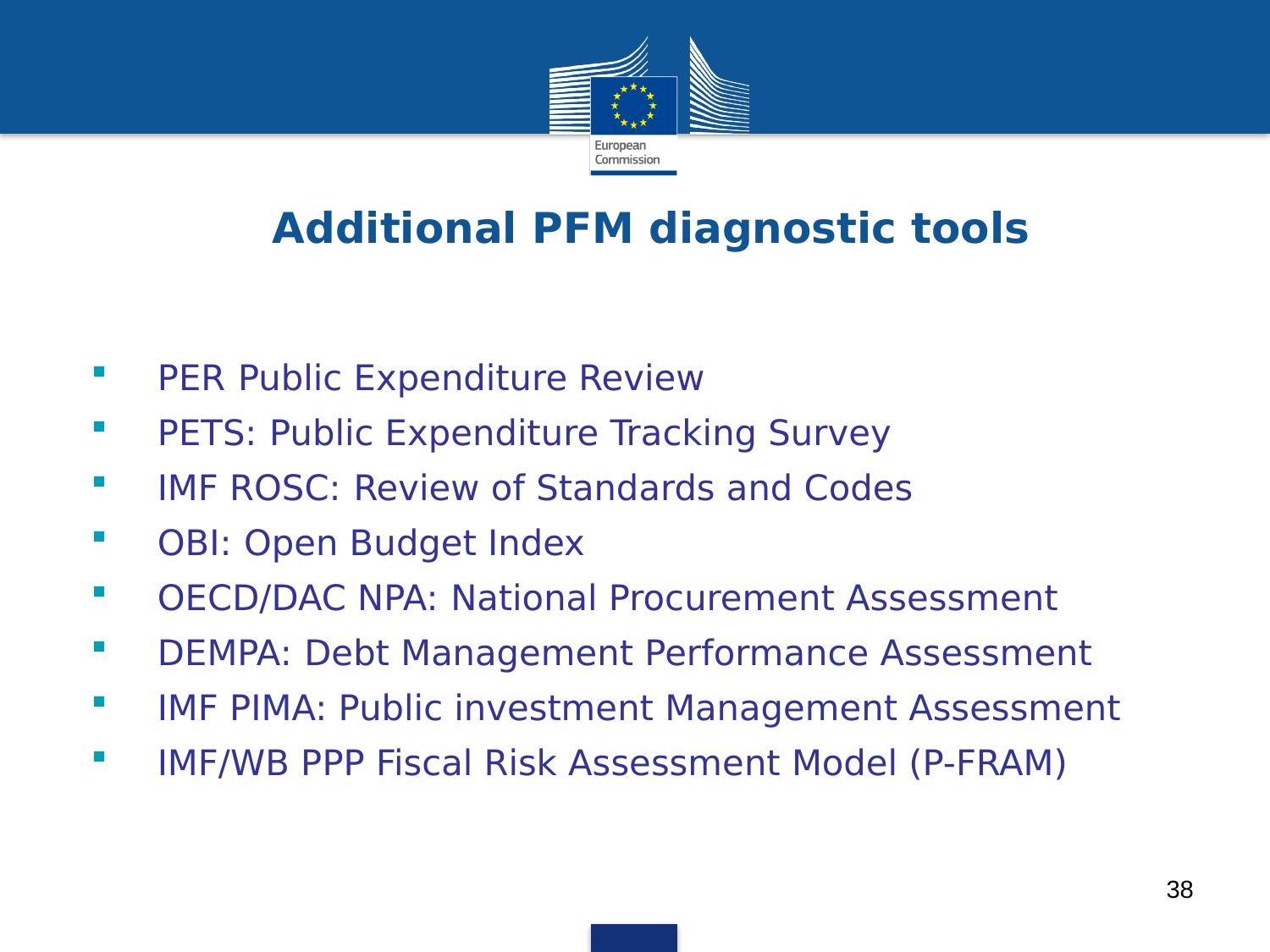

# Additional PFM diagnostic tools
PER Public Expenditure Review
PETS: Public Expenditure Tracking Survey
IMF ROSC: Review of Standards and Codes
OBI: Open Budget Index
OECD/DAC NPA: National Procurement Assessment
DEMPA: Debt Management Performance Assessment
IMF PIMA: Public investment Management Assessment
IMF/WB PPP Fiscal Risk Assessment Model (P-FRAM)
38